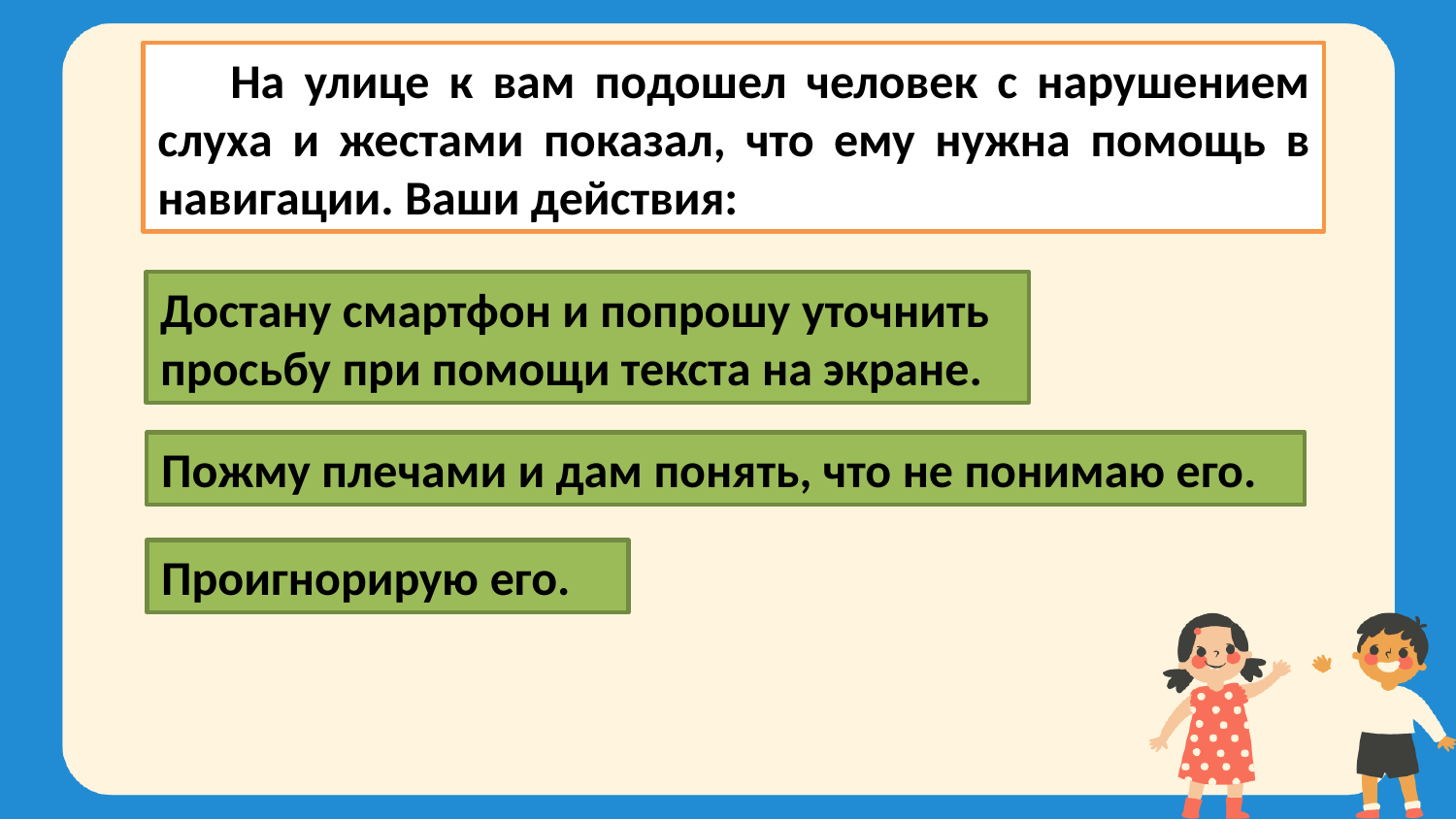

На улице к вам подошел человек с нарушением слуха и жестами показал, что ему нужна помощь в навигации. Ваши действия:
Достану смартфон и попрошу уточнить просьбу при помощи текста на экране.
Пожму плечами и дам понять, что не понимаю его.
Проигнорирую его.